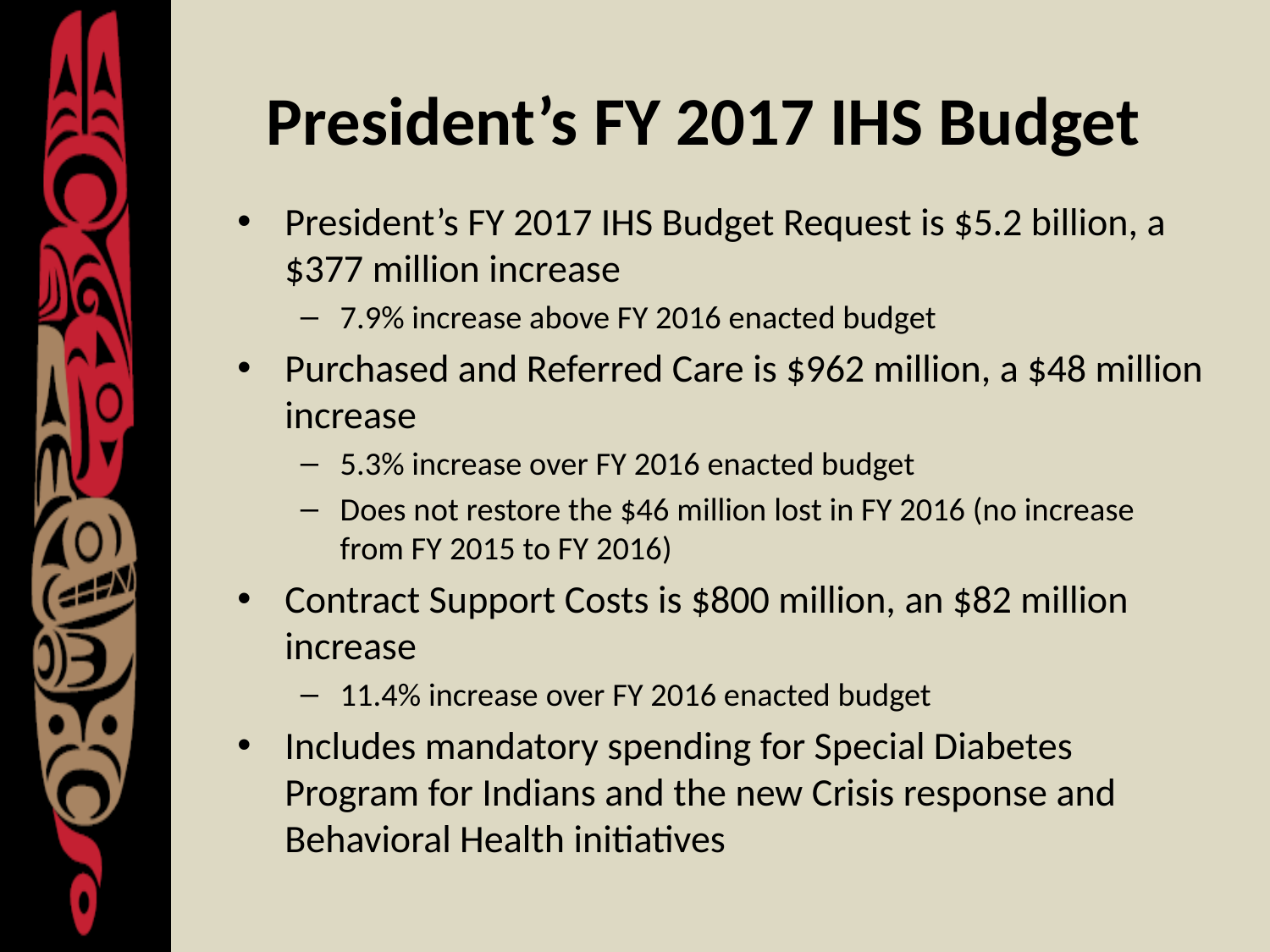

# President’s FY 2017 IHS Budget
President’s FY 2017 IHS Budget Request is $5.2 billion, a $377 million increase
7.9% increase above FY 2016 enacted budget
Purchased and Referred Care is $962 million, a $48 million increase
5.3% increase over FY 2016 enacted budget
Does not restore the $46 million lost in FY 2016 (no increase from FY 2015 to FY 2016)
Contract Support Costs is $800 million, an $82 million increase
11.4% increase over FY 2016 enacted budget
Includes mandatory spending for Special Diabetes Program for Indians and the new Crisis response and Behavioral Health initiatives